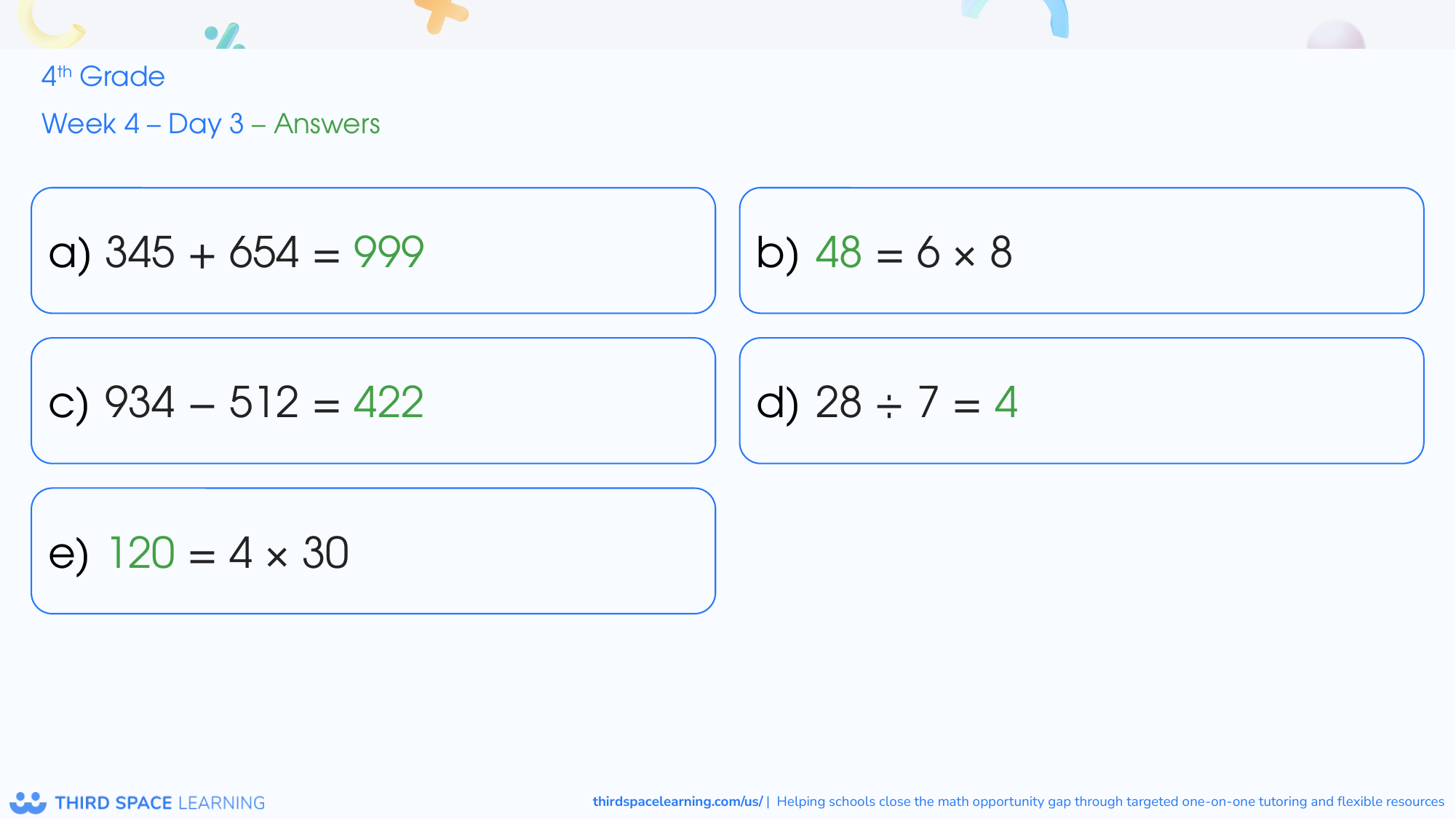

4th Grade
Week 4 – Day 3 – Answers
345 + 654 = 999
48 = 6 × 8
934 − 512 = 422
28 ÷ 7 = 4
120 = 4 × 30